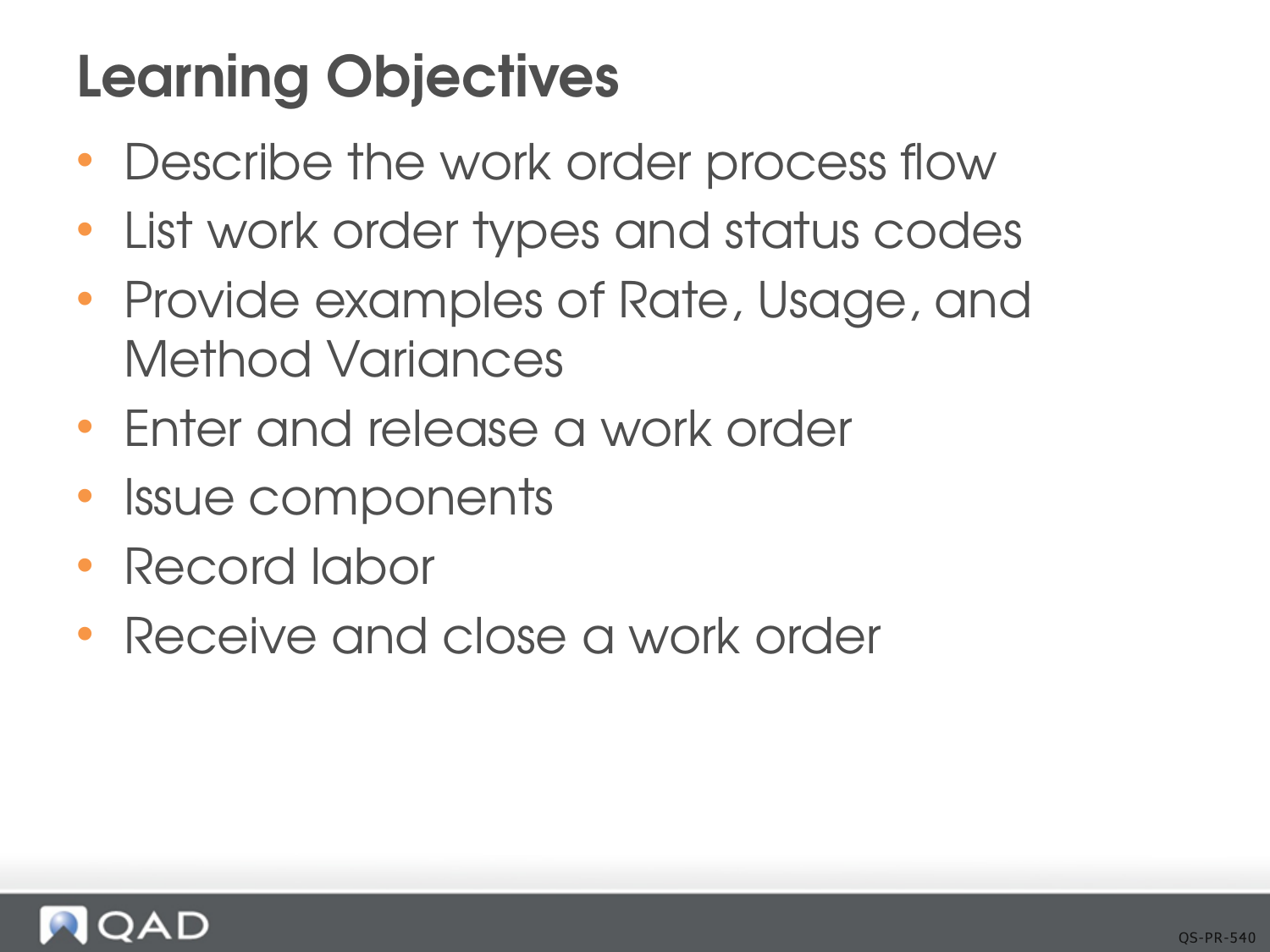

# Learning Objectives
Describe the work order process flow
List work order types and status codes
Provide examples of Rate, Usage, and Method Variances
Enter and release a work order
Issue components
Record labor
Receive and close a work order

QS-PR-540